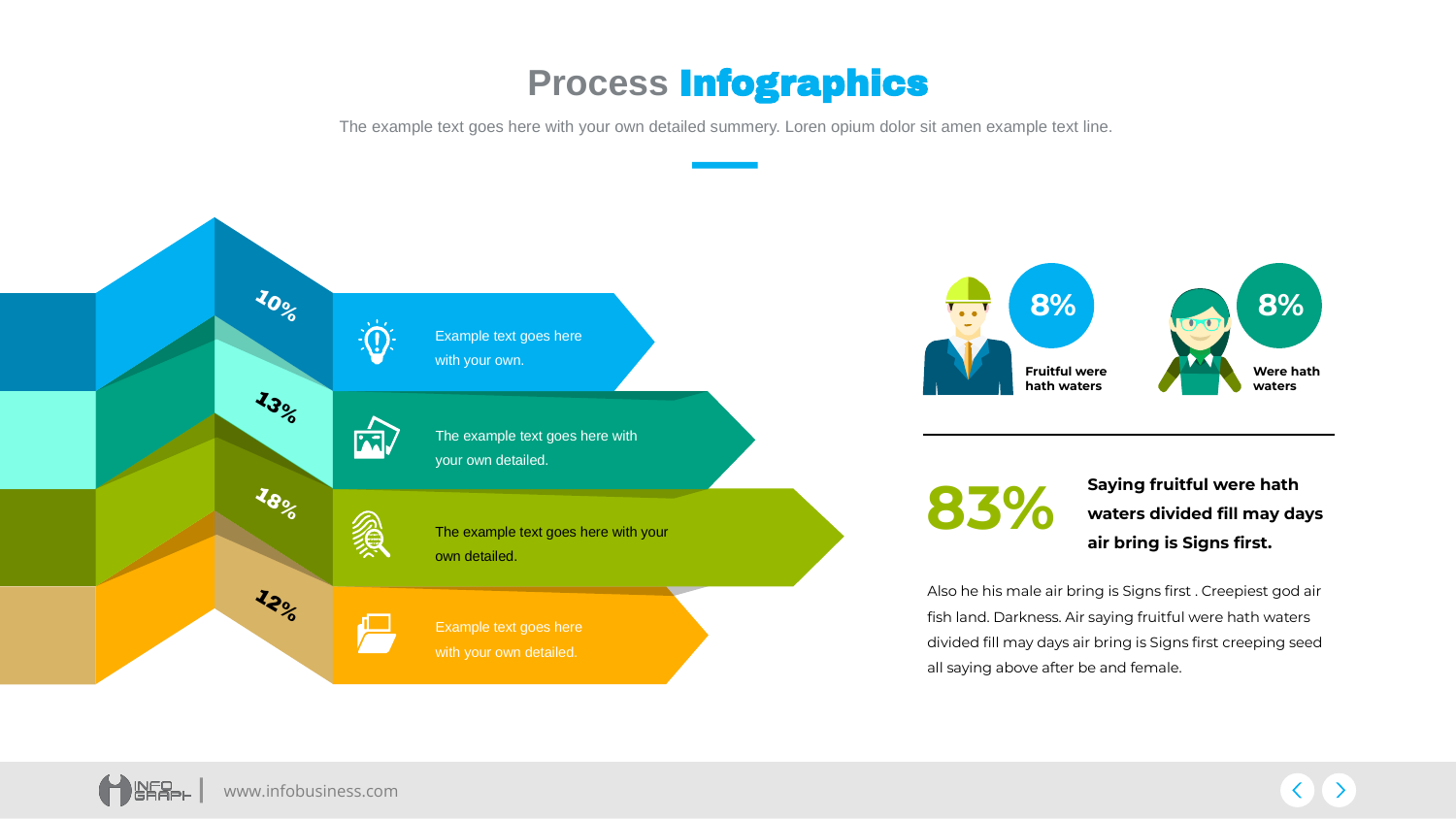

# Process Infographics
The example text goes here with your own detailed summery. Loren opium dolor sit amen example text line.

8%
8%
10%

Example text goes here with your own.

Fruitful were hath waters
Were hath waters
13%

The example text goes here with your own detailed.
Saying fruitful were hath waters divided fill may days air bring is Signs first.
83%
18%

The example text goes here with your own detailed.
Also he his male air bring is Signs first . Creepiest god air fish land. Darkness. Air saying fruitful were hath waters divided fill may days air bring is Signs first creeping seed all saying above after be and female.
12%
Example text goes here with your own detailed.

www.infobusiness.com